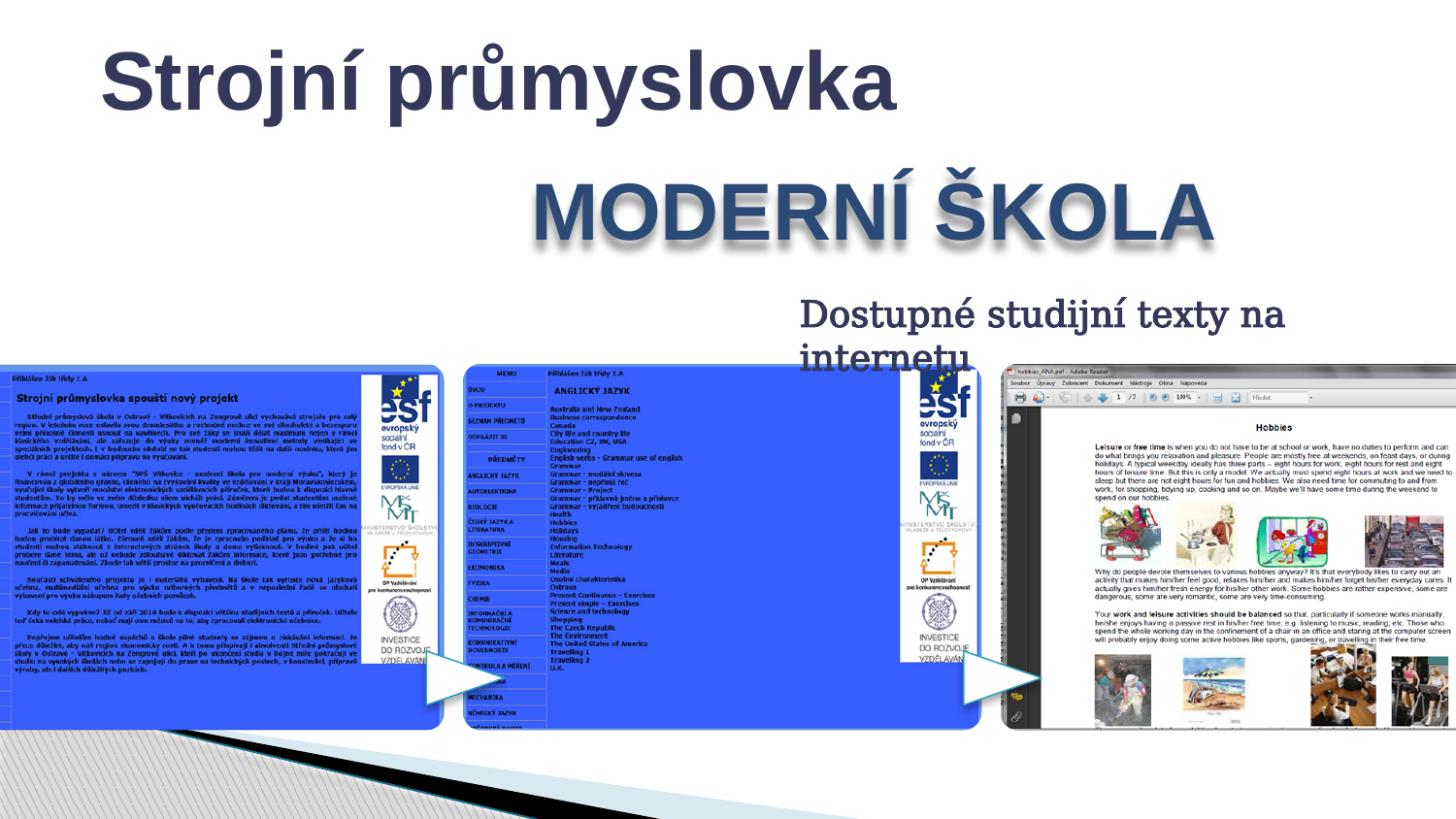

Strojní průmyslovka
MODERNÍ ŠKOLA
Dostupné studijní texty na internetu